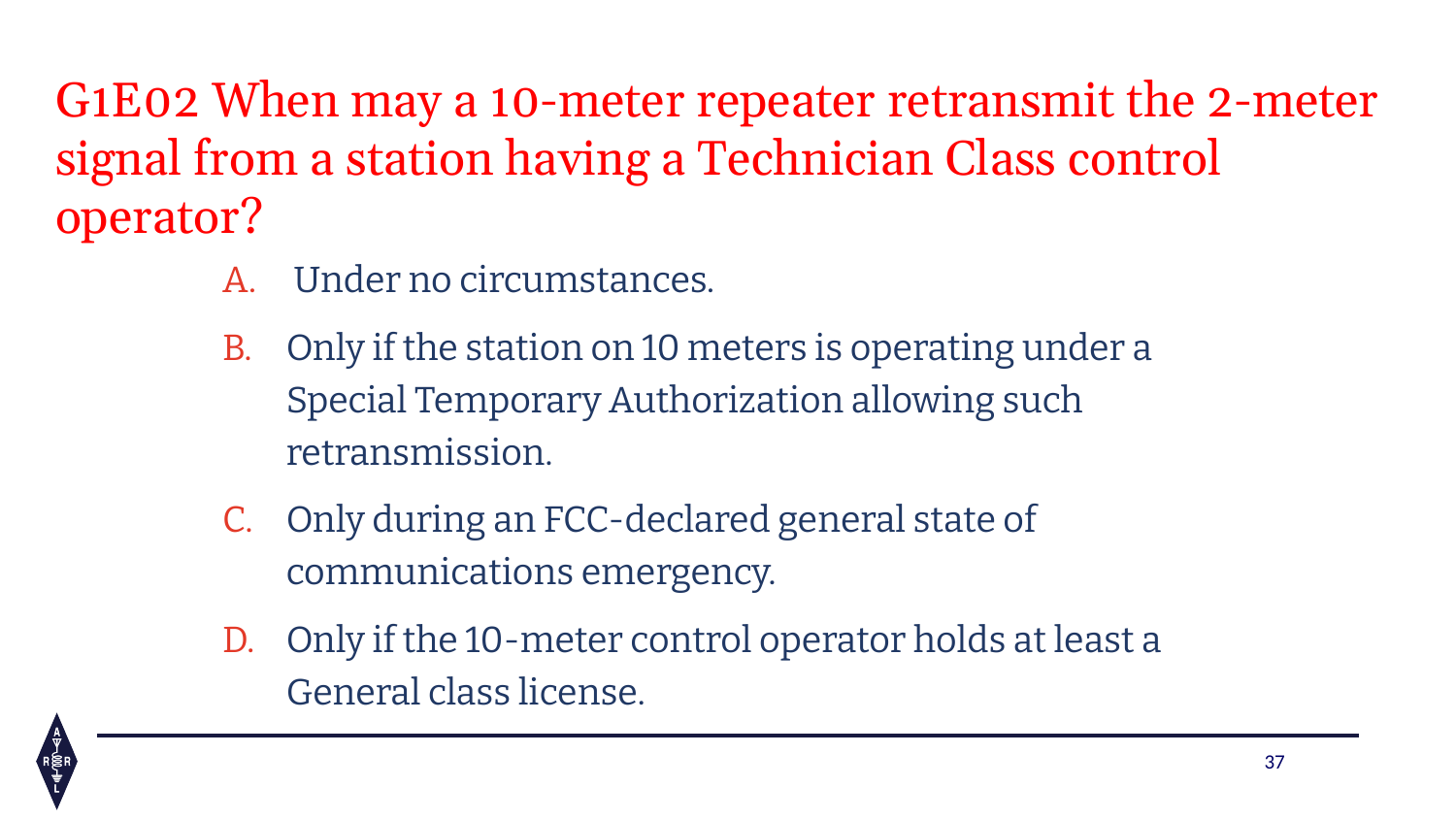

G1E02 When may a 10-meter repeater retransmit the 2-meter signal from a station having a Technician Class control operator?

 Under no circumstances.
Only if the station on 10 meters is operating under a Special Temporary Authorization allowing such retransmission.
Only during an FCC-declared general state of communications emergency.
Only if the 10-meter control operator holds at least a General class license.

37